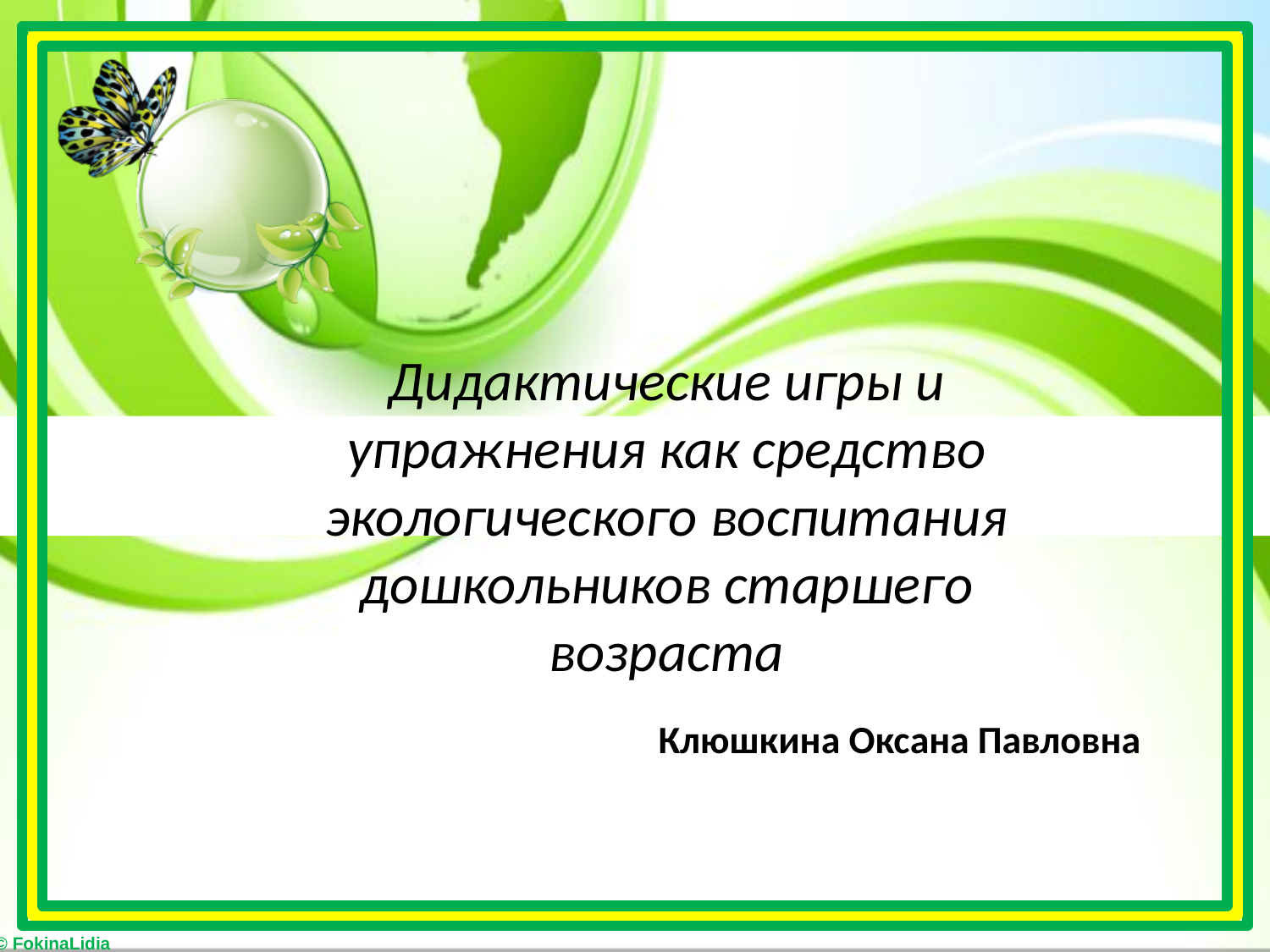

Дидактические игры и упражнения как средство экологического воспитания дошкольников старшего возраста

Клюшкина Оксана Павловна